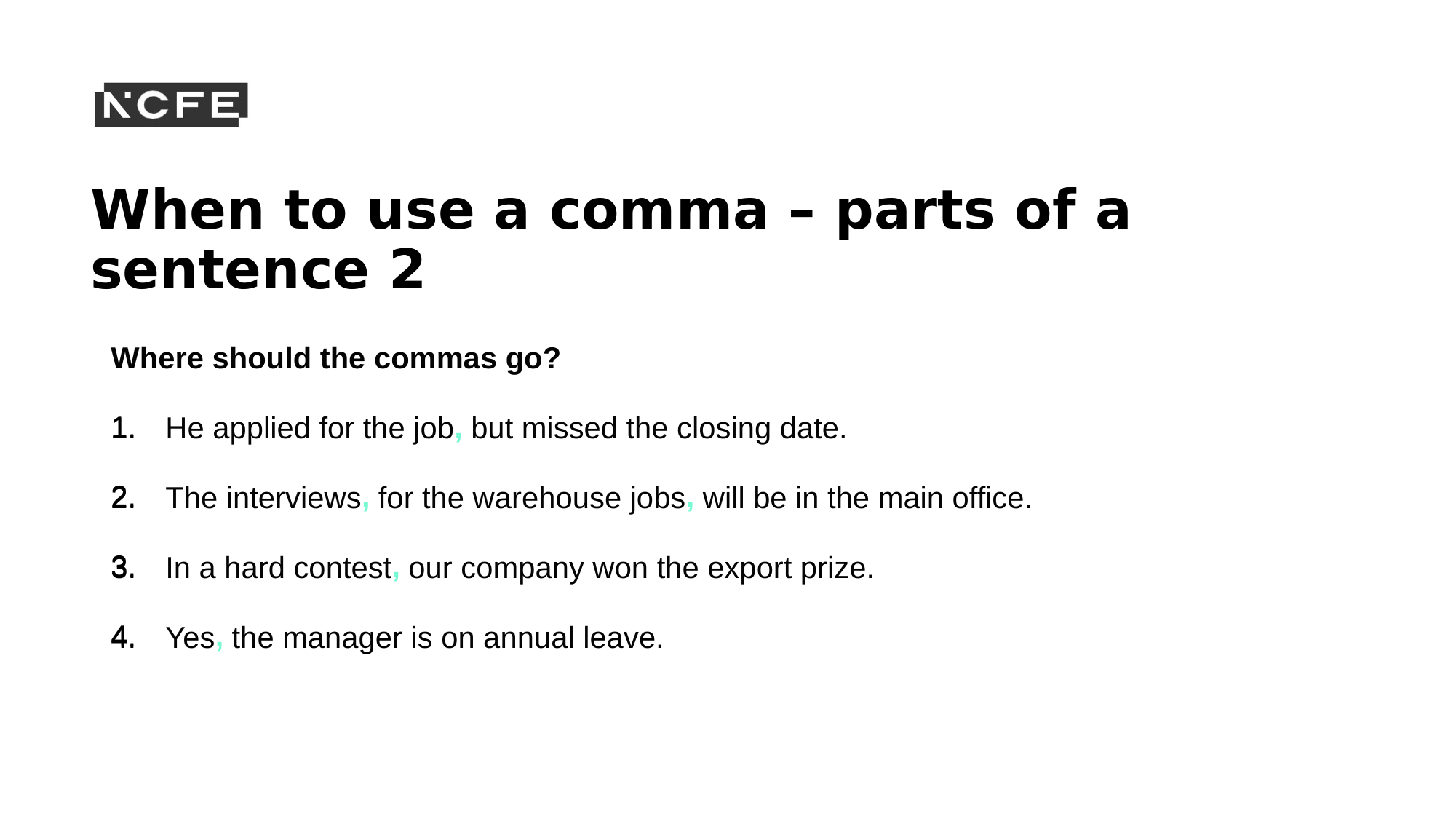

# When to use a comma – parts of a sentence 2
Where should the commas go?

He applied for the job, but missed the closing date.

The interviews, for the warehouse jobs, will be in the main office.

In a hard contest, our company won the export prize.

Yes, the manager is on annual leave.
Where should the commas go?

He applied for the job, but missed the closing date.

The interviews, for the warehouse jobs, will be in the main office.

In a hard contest, our company won the export prize.

Yes, the manager is on annual leave.